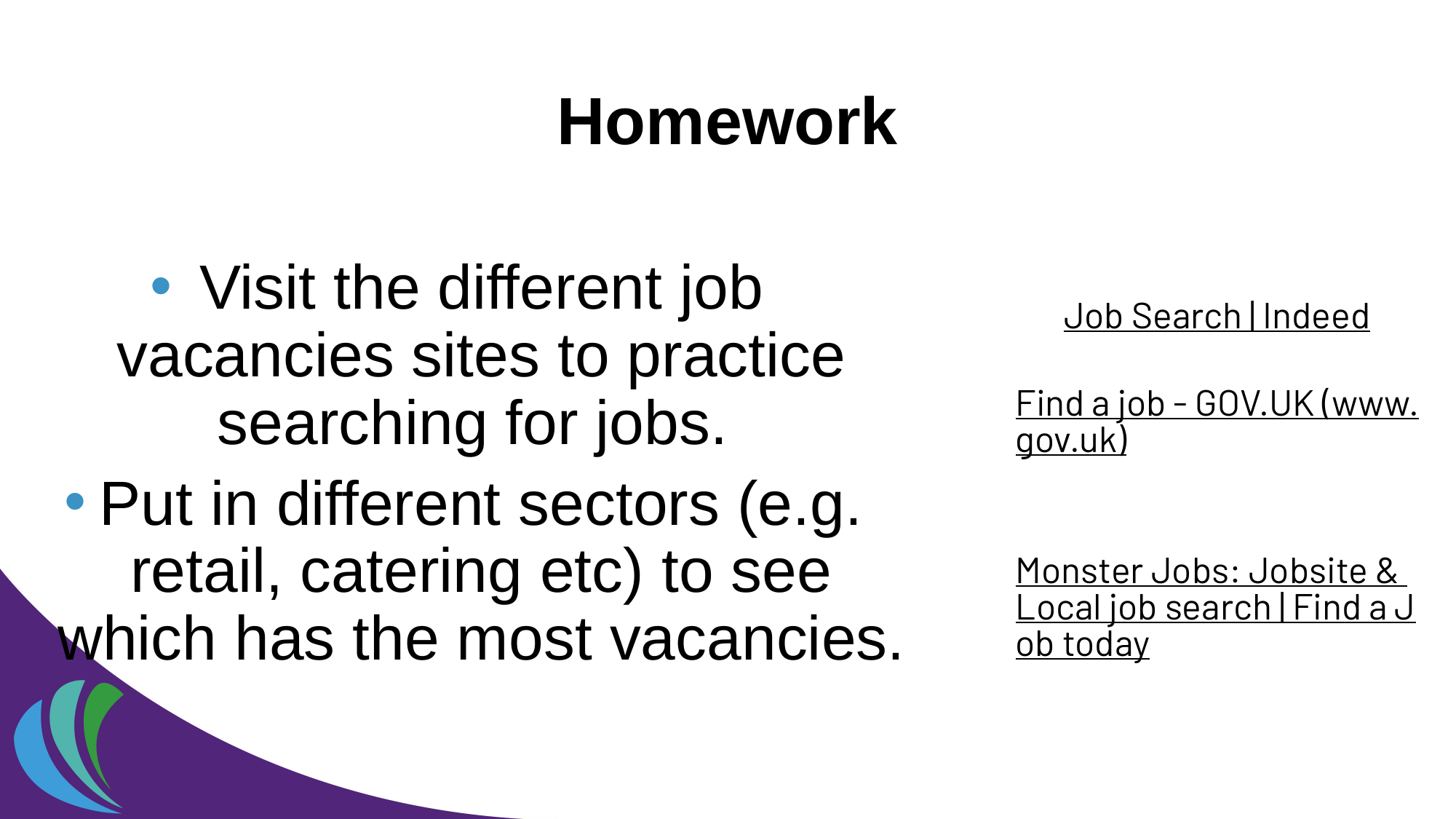

# Homework
Visit the different job vacancies sites to practice searching for jobs.
Put in different sectors (e.g. retail, catering etc) to see which has the most vacancies.
Job Search | Indeed

Find a job - GOV.UK (www.gov.uk)

Monster Jobs: Jobsite & Local job search | Find a Job today